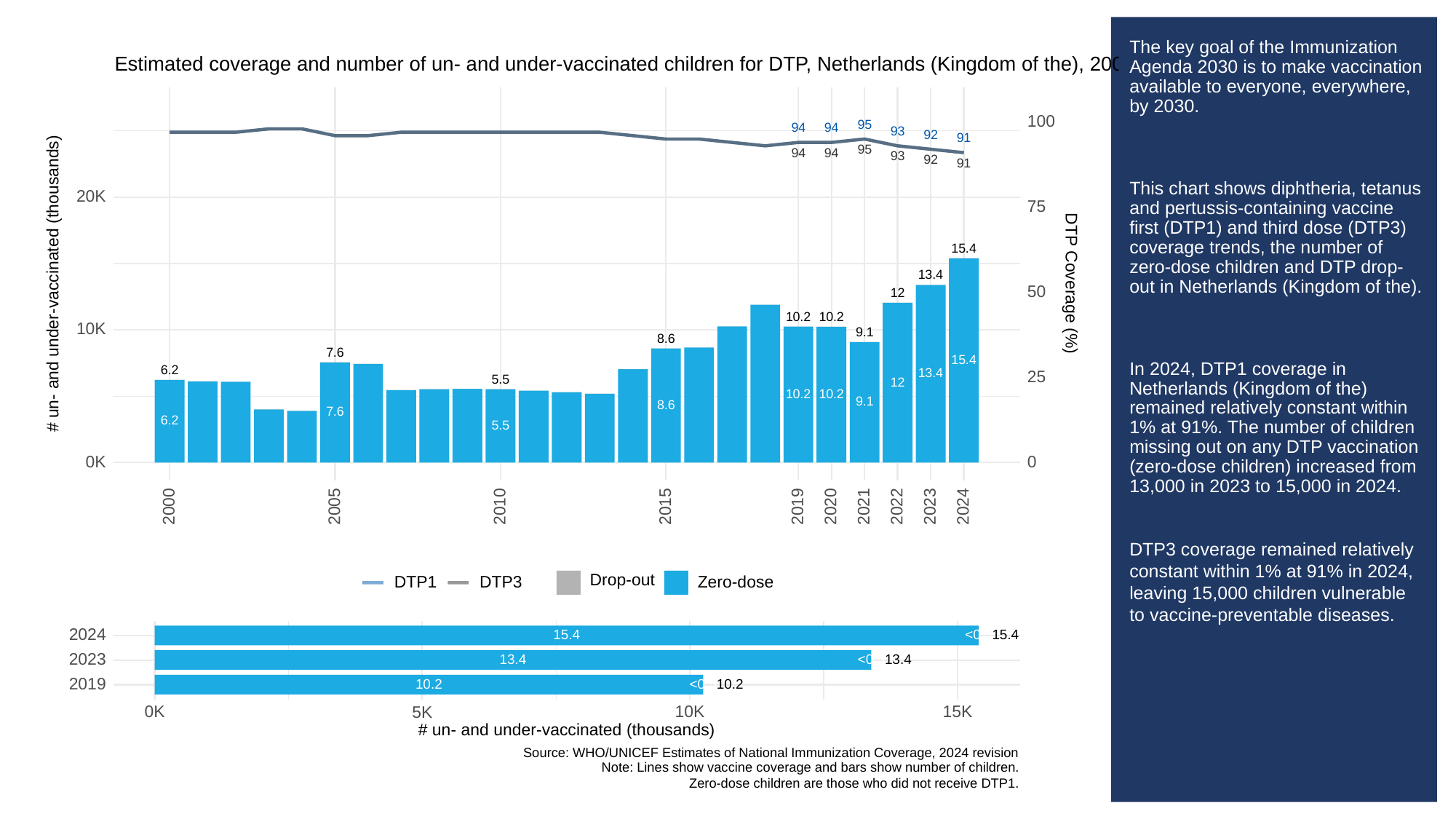

# The key goal of the Immunization Agenda 2030 is to make vaccination available to everyone, everywhere, by 2030.

This chart shows diphtheria, tetanus and pertussis-containing vaccine first (DTP1) and third dose (DTP3) coverage trends, the number of zero-dose children and DTP drop-out in Netherlands (Kingdom of the).

In 2024, DTP1 coverage in Netherlands (Kingdom of the) remained relatively constant within 1% at 91%. The number of children missing out on any DTP vaccination (zero-dose children) increased from 13,000 in 2023 to 15,000 in 2024.

DTP3 coverage remained relatively constant within 1% at 91% in 2024, leaving 15,000 children vulnerable to vaccine-preventable diseases.

Estimated coverage and number of un- and under-vaccinated children for DTP, Netherlands (Kingdom of the), 2000-2024

100
95
94
94
93

92

91
95
94
94
93
92
91
20K

75
15.4

13.4
# un- and under-vaccinated (thousands)
DTP Coverage (%)

50
12

10.2
10.2
10K

9.1

8.6

7.6

15.4

6.2
13.4

25
5.5
12

10.2
10.2

9.1
8.6
7.6

6.2
5.5
0K
0

2023
2000
2005
2010
2015
2019
2020
2021
2022
2024

Drop-out
DTP3
Zero-dose
DTP1

2024
15.4
<0.5
15.4

2023
13.4
13.4
<0.5

2019
10.2
<0.5
10.2

0K
10K
15K
5K
# un- and under-vaccinated (thousands)
Source: WHO/UNICEF Estimates of National Immunization Coverage, 2024 revision
Note: Lines show vaccine coverage and bars show number of children.
Zero-dose children are those who did not receive DTP1.